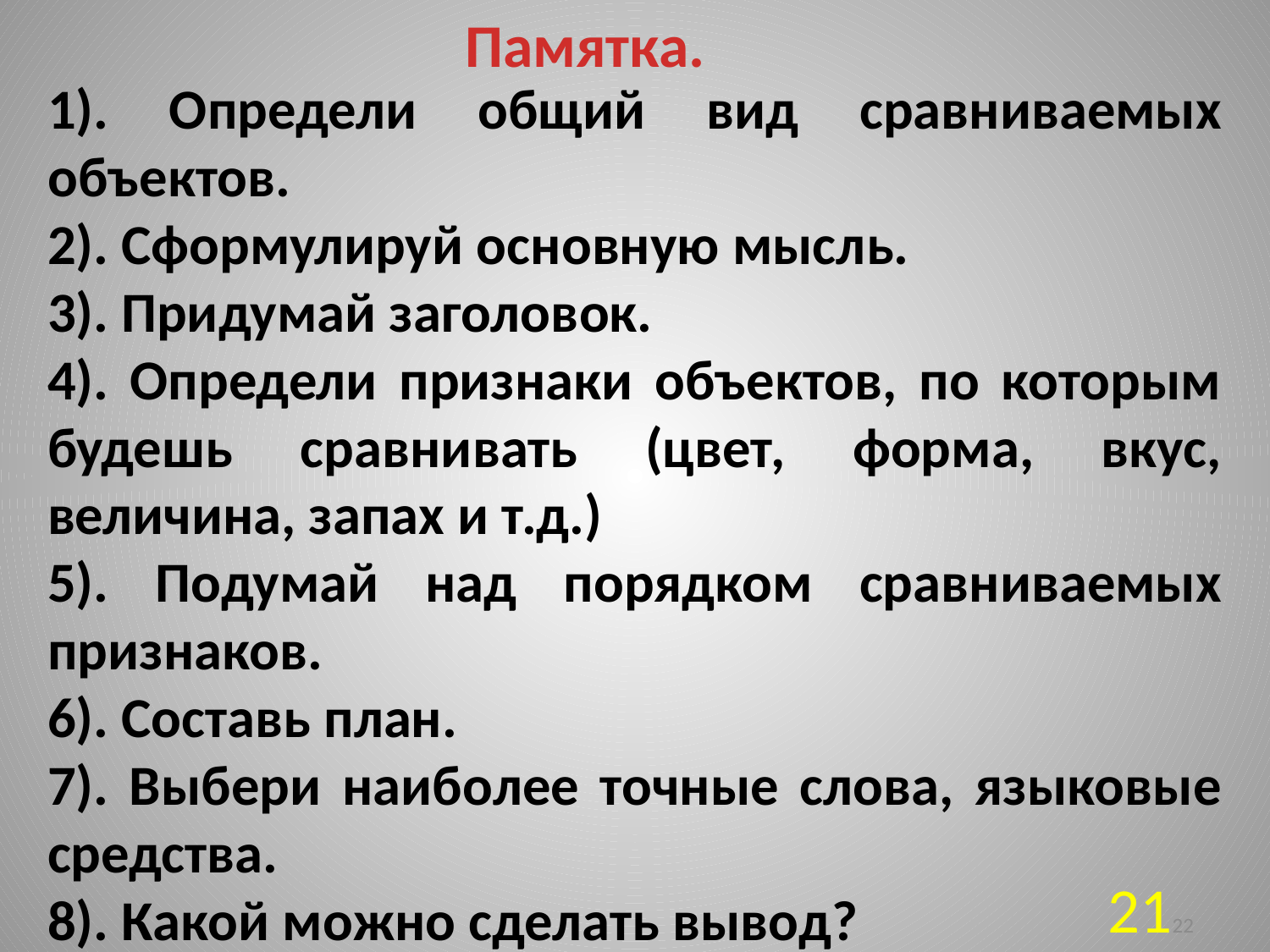

# Памятка.
1). Определи общий вид сравниваемых объектов.
2). Сформулируй основную мысль.
3). Придумай заголовок.
4). Определи признаки объектов, по которым будешь сравнивать (цвет, форма, вкус, величина, запах и т.д.)
5). Подумай над порядком сравниваемых признаков.
6). Составь план.
7). Выбери наиболее точные слова, языковые средства.
8). Какой можно сделать вывод?

2122